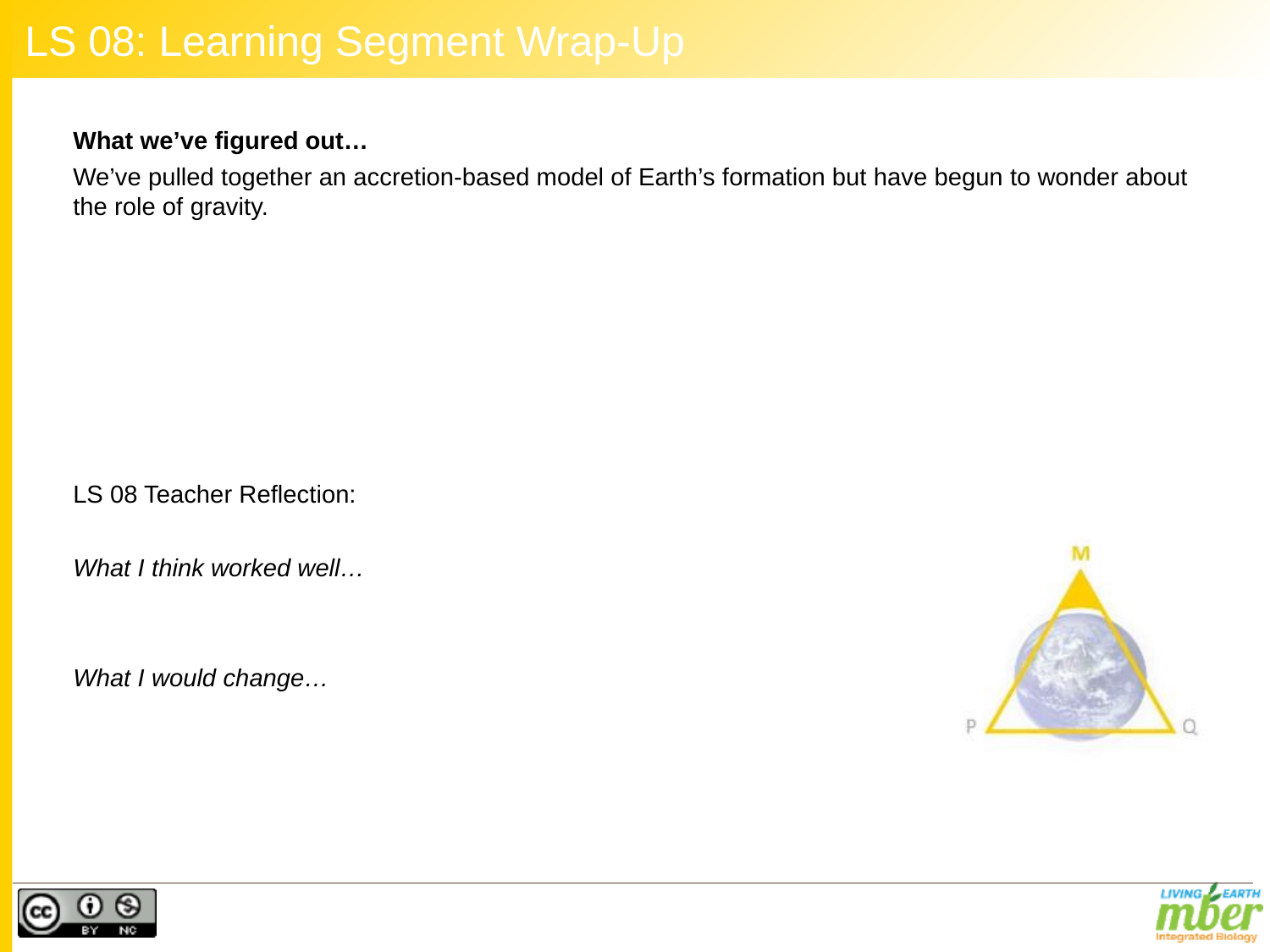

# LS 08: Learning Segment Wrap-Up
What we’ve figured out…
We’ve pulled together an accretion-based model of Earth’s formation but have begun to wonder about the role of gravity.

LS 08 Teacher Reflection:

What I think worked well…

What I would change…